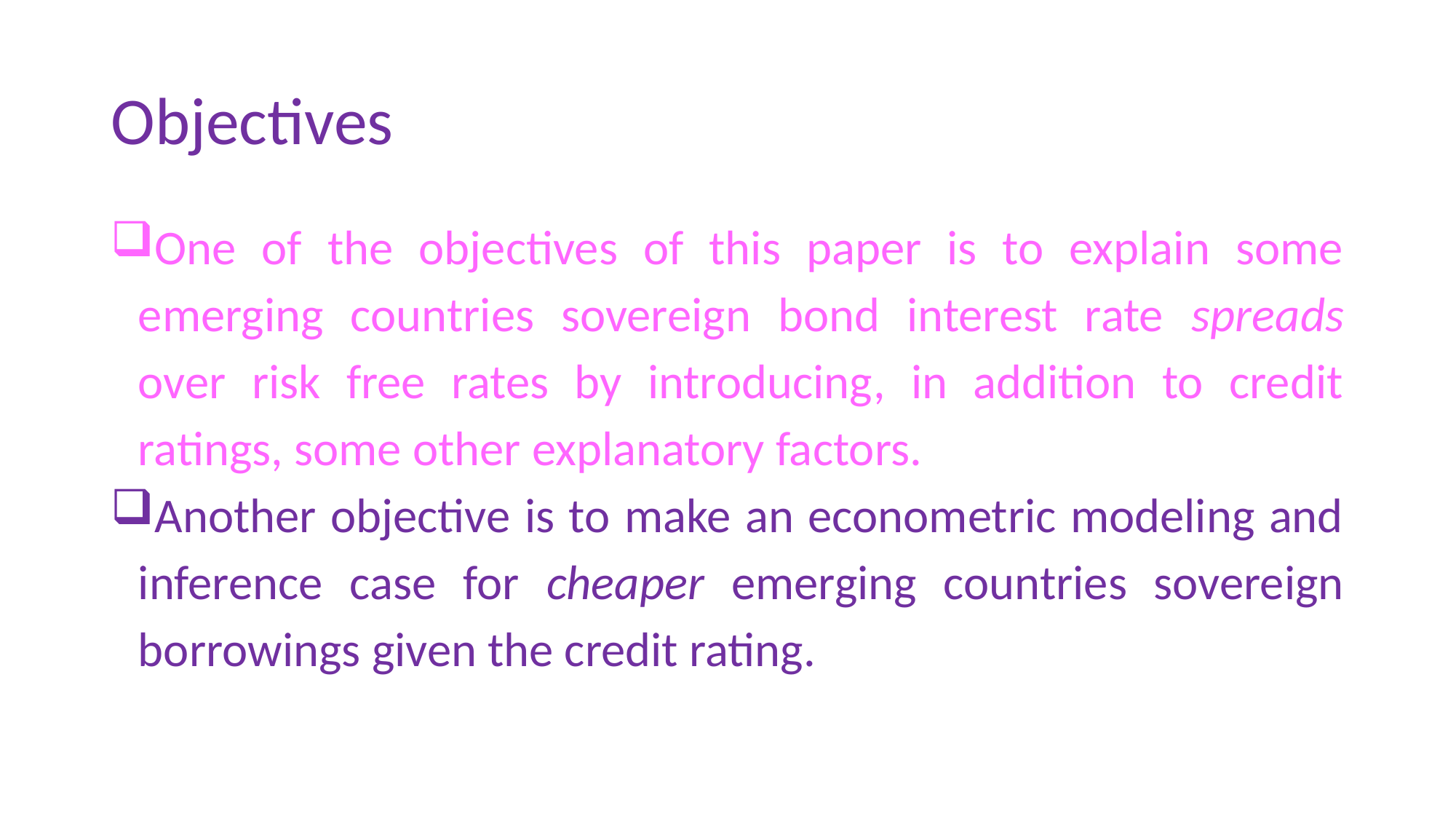

# Objectives
One of the objectives of this paper is to explain some emerging countries sovereign bond interest rate spreads over risk free rates by introducing, in addition to credit ratings, some other explanatory factors.
Another objective is to make an econometric modeling and inference case for cheaper emerging countries sovereign borrowings given the credit rating.